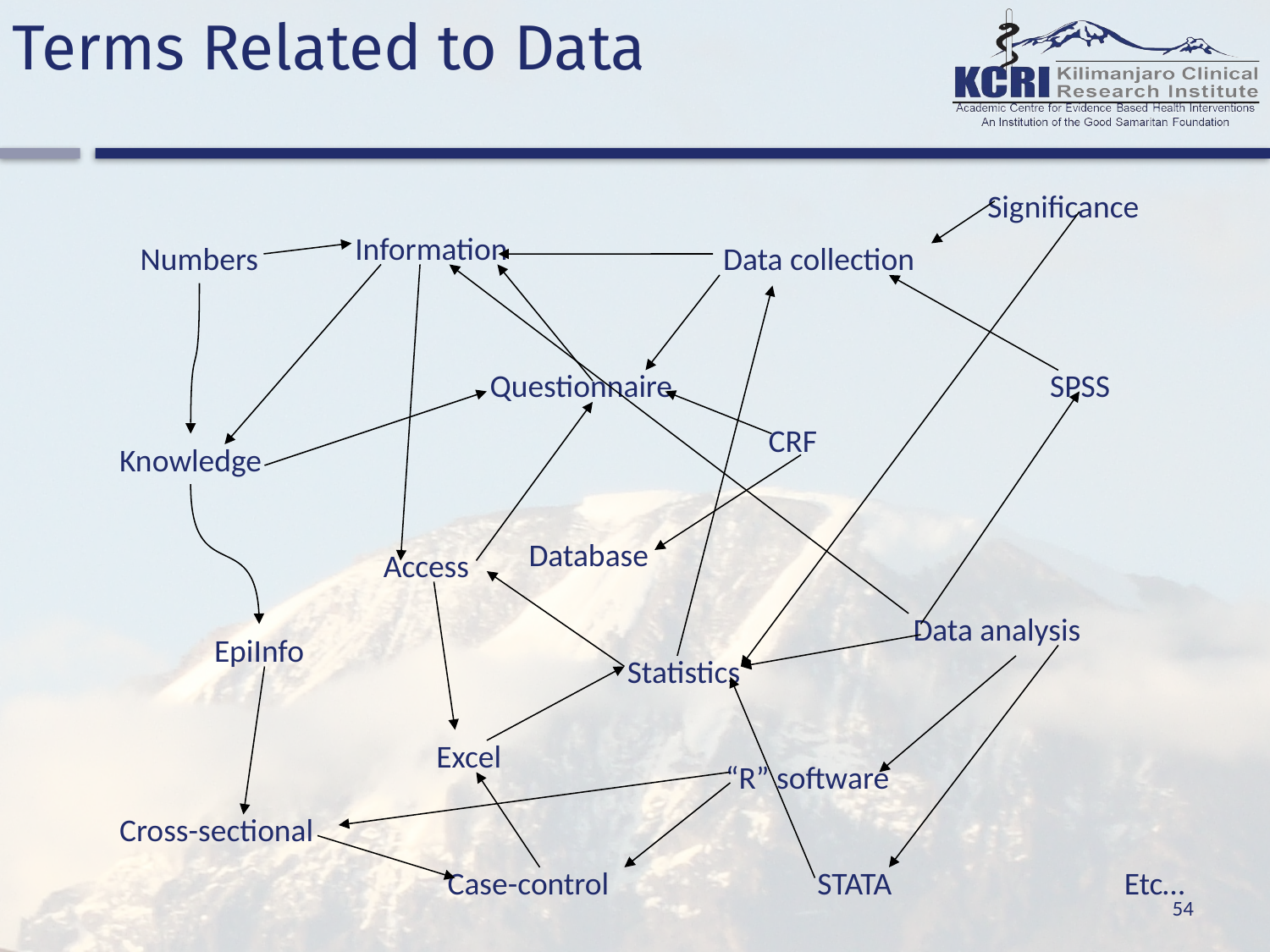

Terms Related to Data

Significance

Information
Numbers
Data collection

Questionnaire
SPSS

CRF
Knowledge

Database
Access

Data analysis
EpiInfo

Statistics

Excel
“R” software

Cross-sectional

Case-control
STATA
Etc…

54